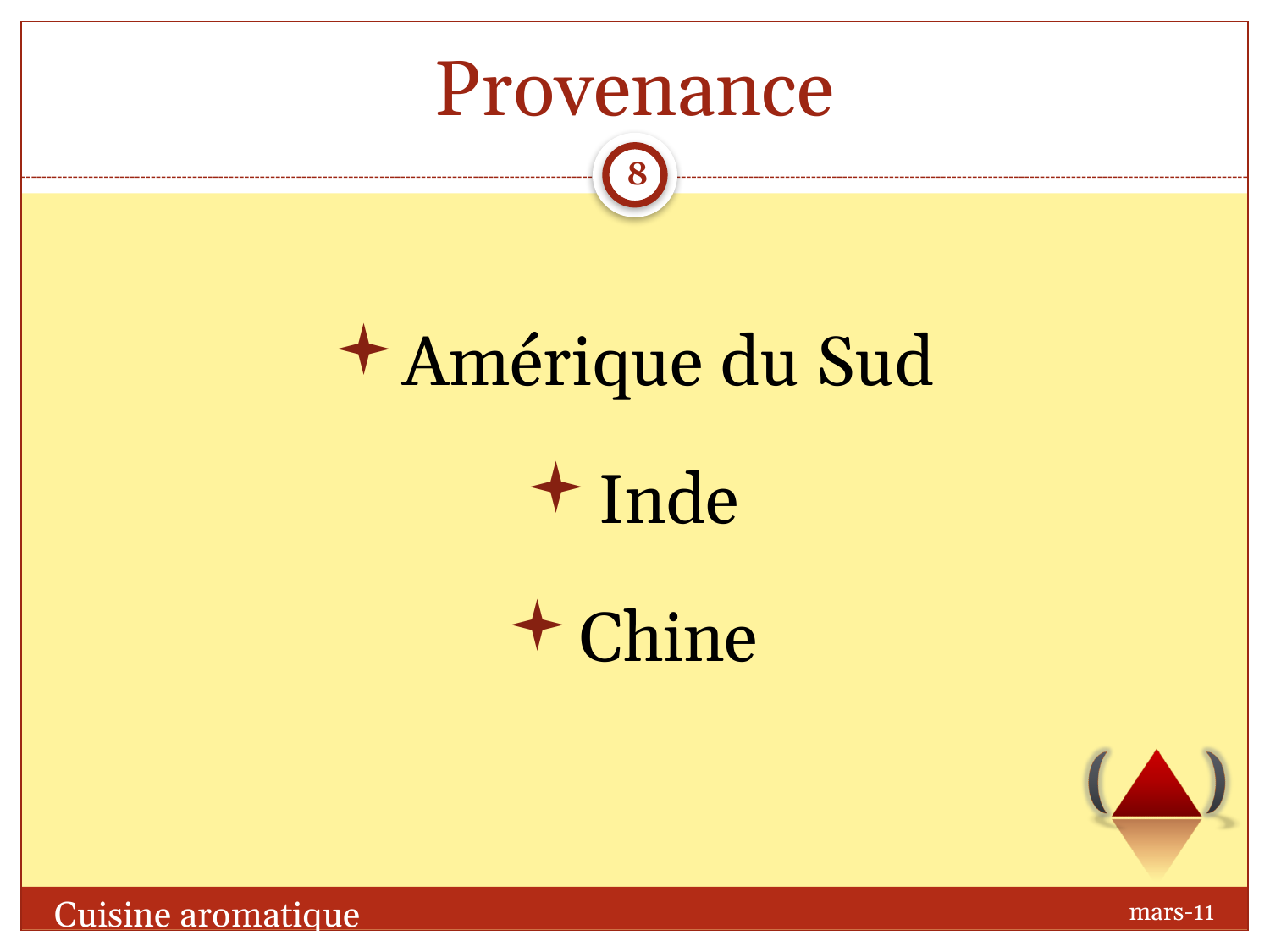

# Provenance
8
Amérique du Sud
Inde
Chine
Cuisine aromatique
mars-11